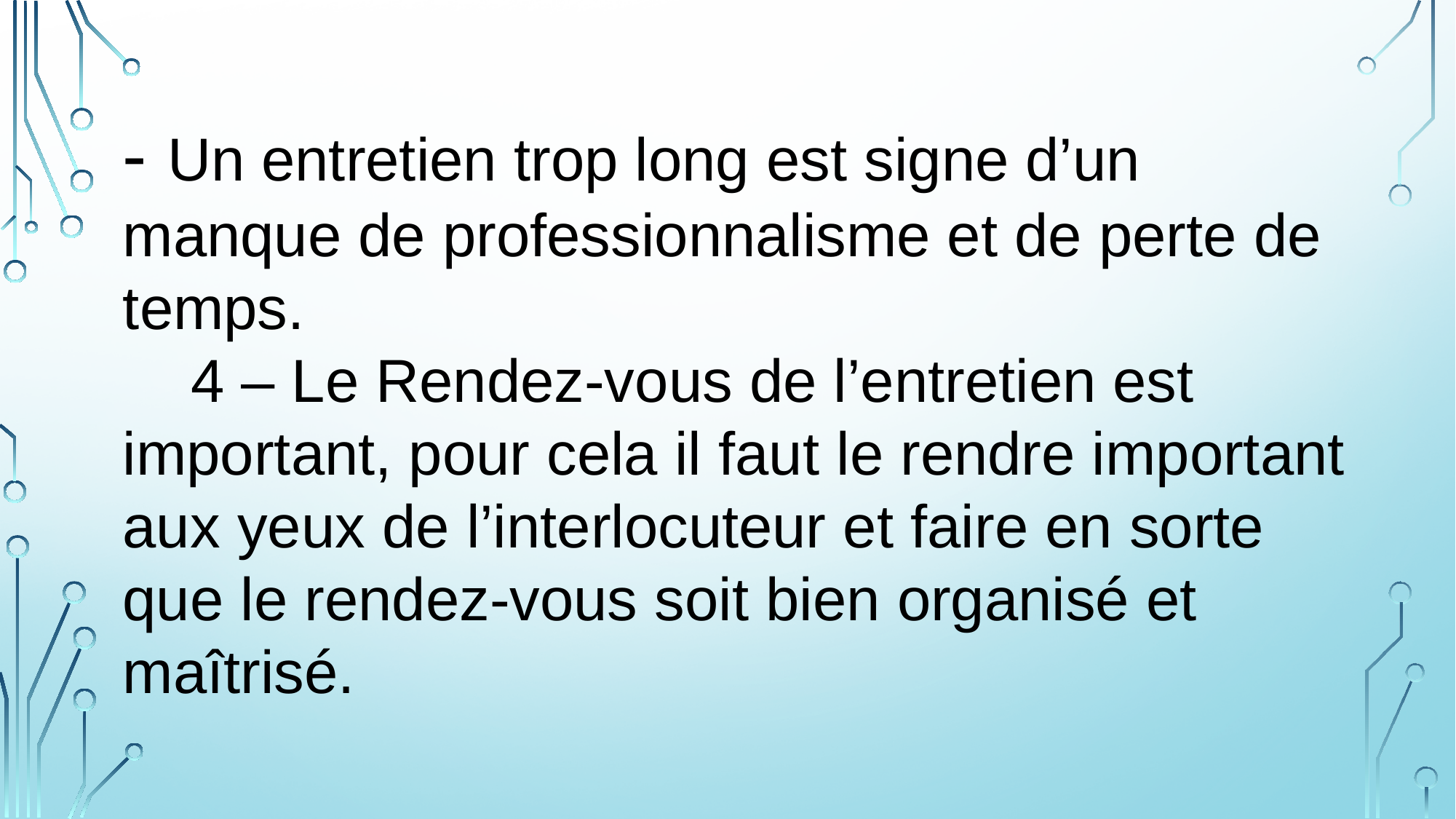

- Un entretien trop long est signe d’un manque de professionnalisme et de perte de temps.
    4 – Le Rendez-vous de l’entretien est important, pour cela il faut le rendre important aux yeux de l’interlocuteur et faire en sorte que le rendez-vous soit bien organisé et maîtrisé.